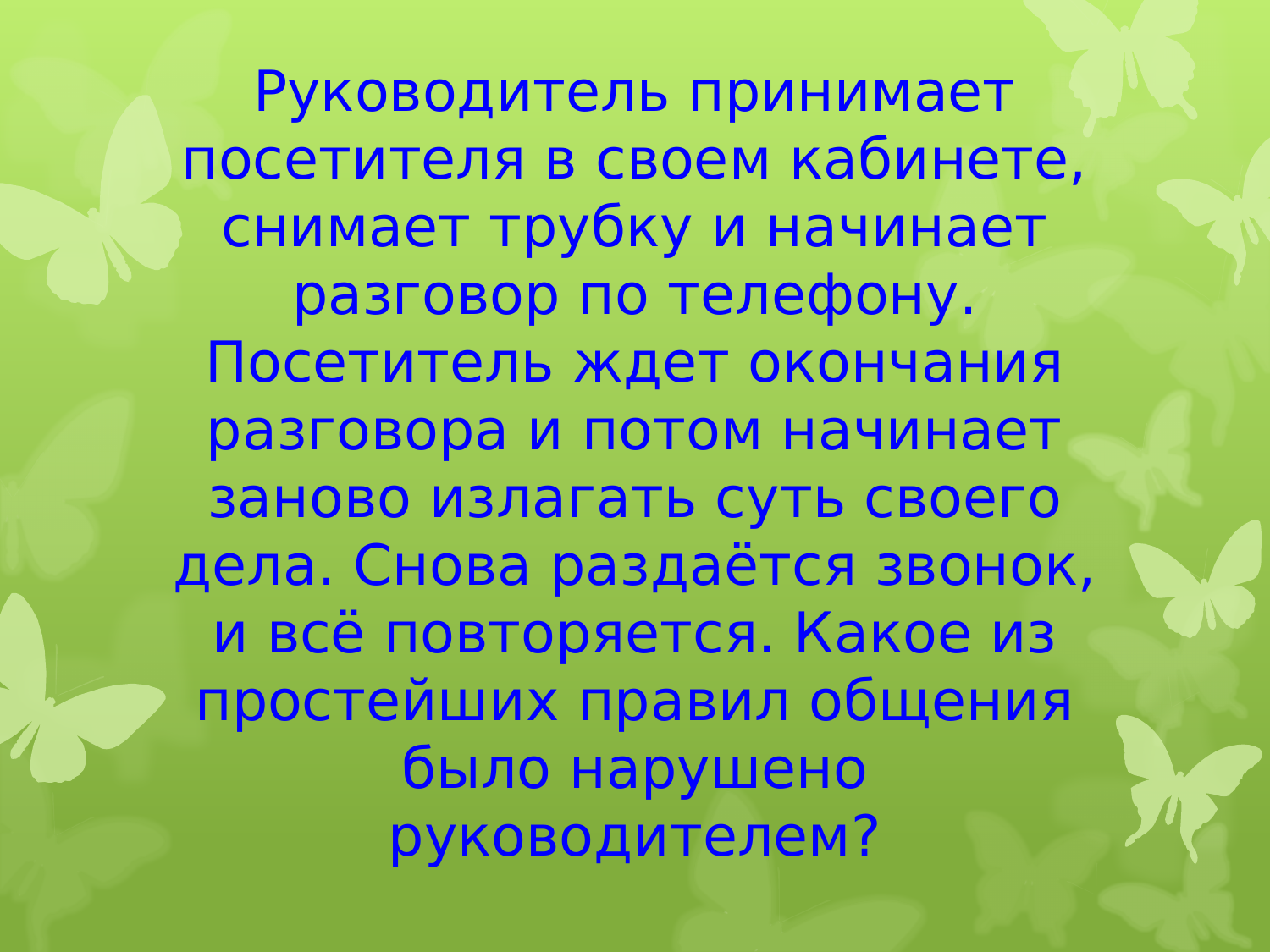

# Руководитель принимает посетителя в своем кабинете, снимает трубку и начинает разговор по телефону. Посетитель ждет окончания разговора и потом начинает заново излагать суть своего дела. Снова раздаётся звонок, и всё повторяется. Какое из простейших правил общения было нарушено руководителем?